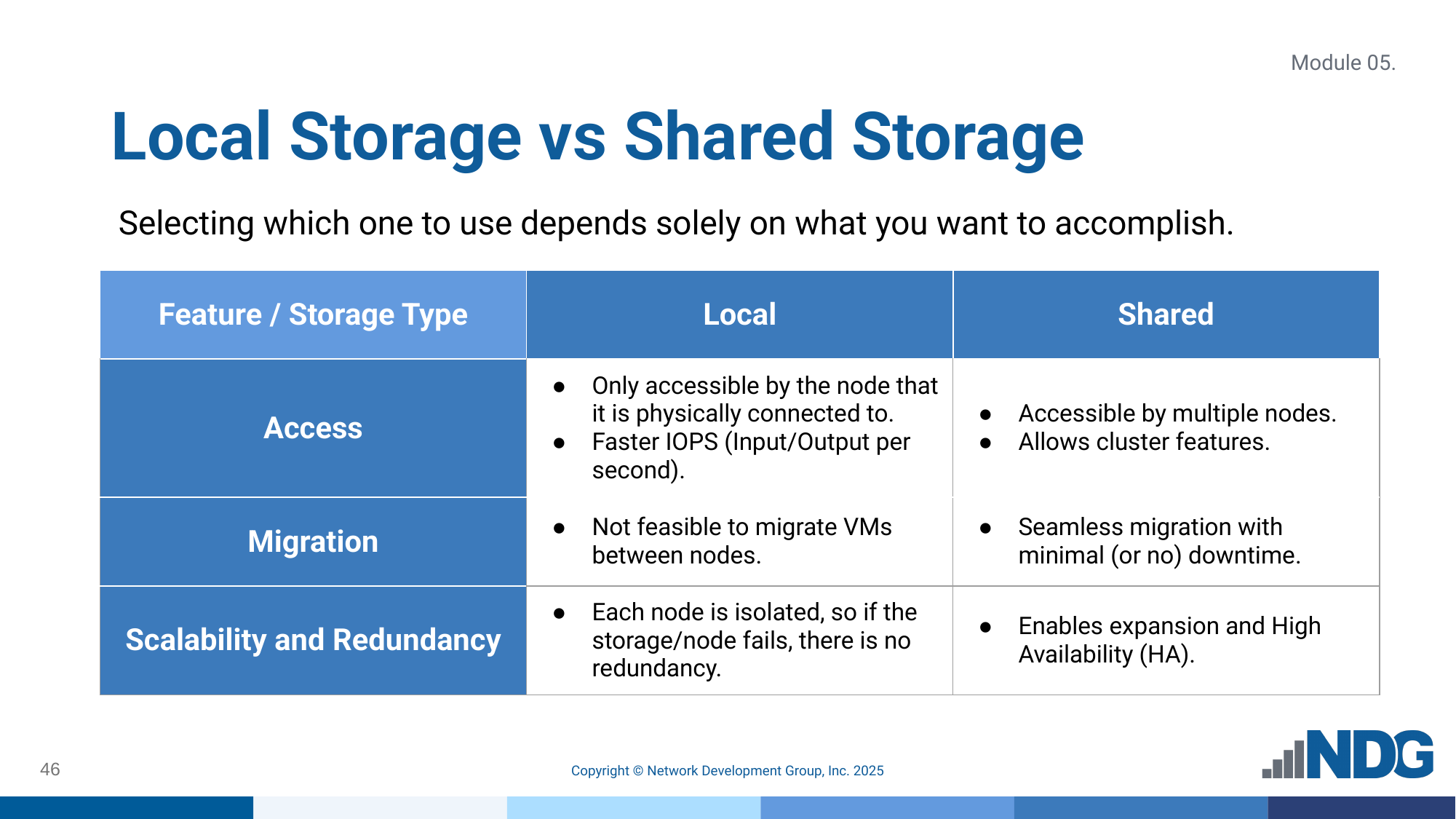

Module 05.
# Local Storage vs Shared Storage
Selecting which one to use depends solely on what you want to accomplish.
| Feature / Storage Type | Local | Shared |
| --- | --- | --- |
| Access | Only accessible by the node that it is physically connected to. Faster IOPS (Input/Output per second). | Accessible by multiple nodes. Allows cluster features. |
| Migration | Not feasible to migrate VMs between nodes. | Seamless migration with minimal (or no) downtime. |
| Scalability and Redundancy | Each node is isolated, so if the storage/node fails, there is no redundancy. | Enables expansion and High Availability (HA). |